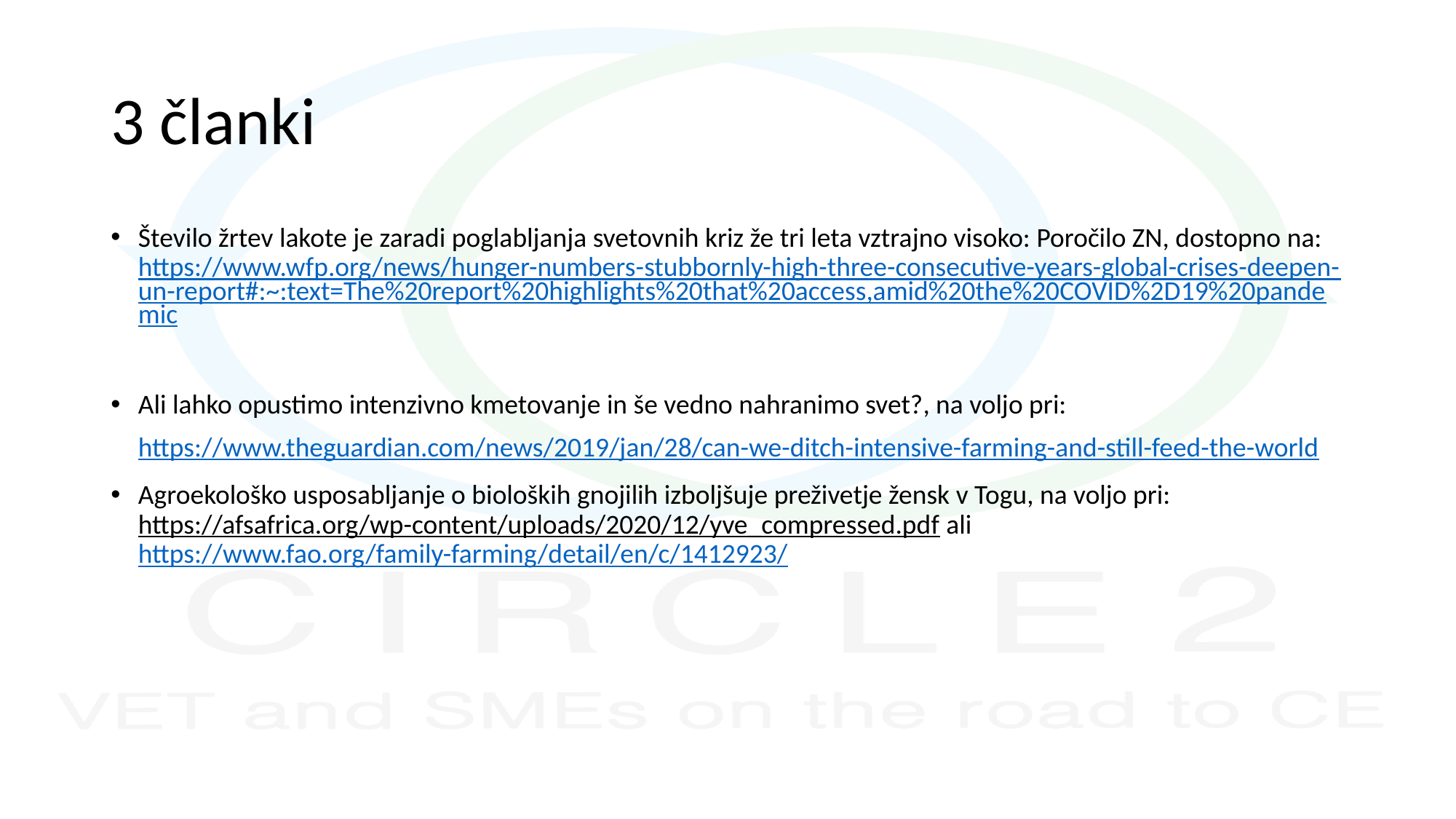

# 3 članki
Število žrtev lakote je zaradi poglabljanja svetovnih kriz že tri leta vztrajno visoko: Poročilo ZN, dostopno na: https://www.wfp.org/news/hunger-numbers-stubbornly-high-three-consecutive-years-global-crises-deepen-un-report#:~:text=The%20report%20highlights%20that%20access,amid%20the%20COVID%2D19%20pandemic
Ali lahko opustimo intenzivno kmetovanje in še vedno nahranimo svet?, na voljo pri: https://www.theguardian.com/news/2019/jan/28/can-we-ditch-intensive-farming-and-still-feed-the-world
Agroekološko usposabljanje o bioloških gnojilih izboljšuje preživetje žensk v Togu, na voljo pri: https://afsafrica.org/wp-content/uploads/2020/12/yve_compressed.pdf ali https://www.fao.org/family-farming/detail/en/c/1412923/